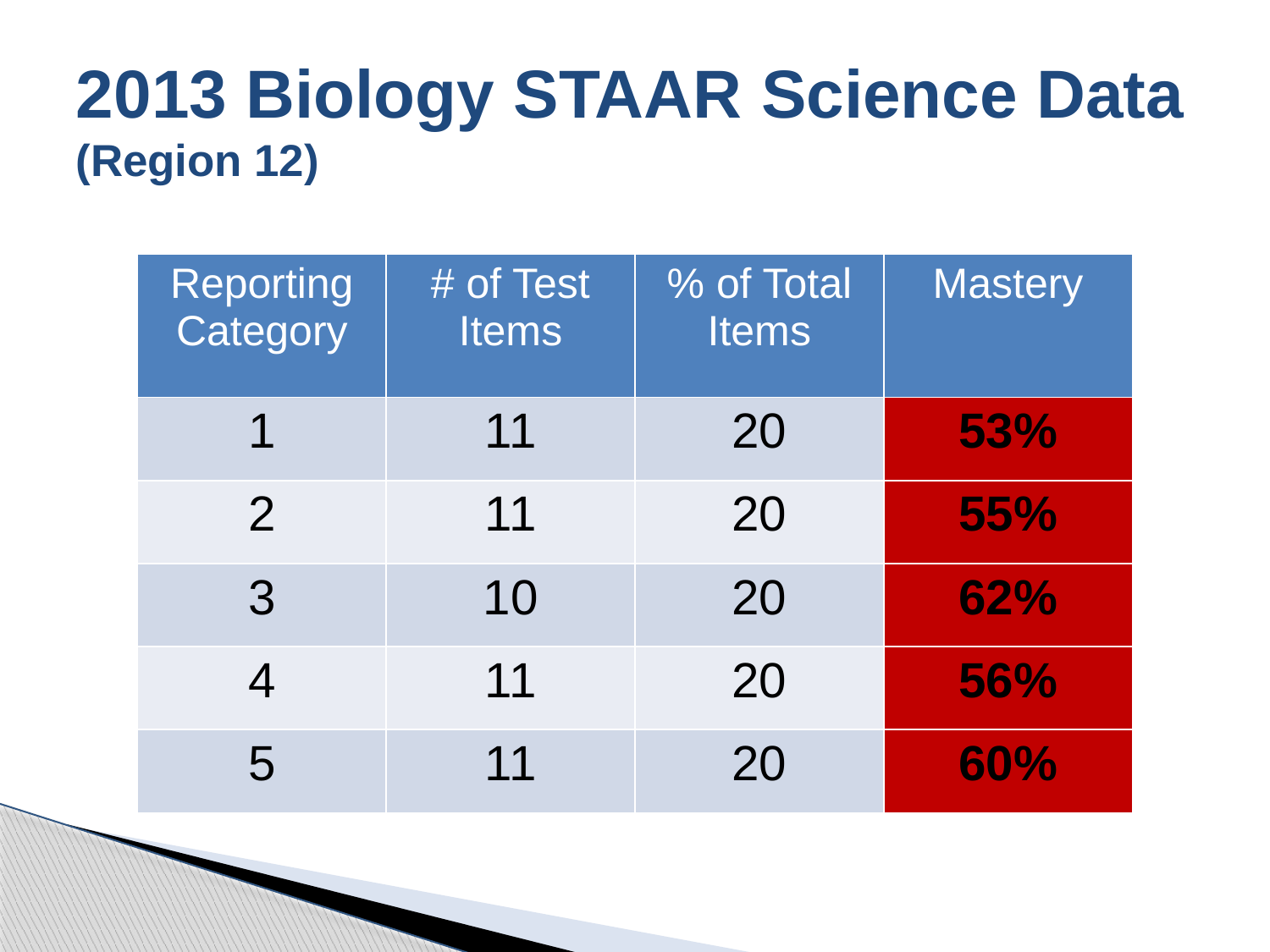

# 2013 Biology STAAR Science Data (Region 12)

| Reporting Category | # of Test Items | % of Total Items | Mastery |
| --- | --- | --- | --- |
| 1 | 11 | 20 | 53% |
| 2 | 11 | 20 | 55% |
| 3 | 10 | 20 | 62% |
| 4 | 11 | 20 | 56% |
| 5 | 11 | 20 | 60% |